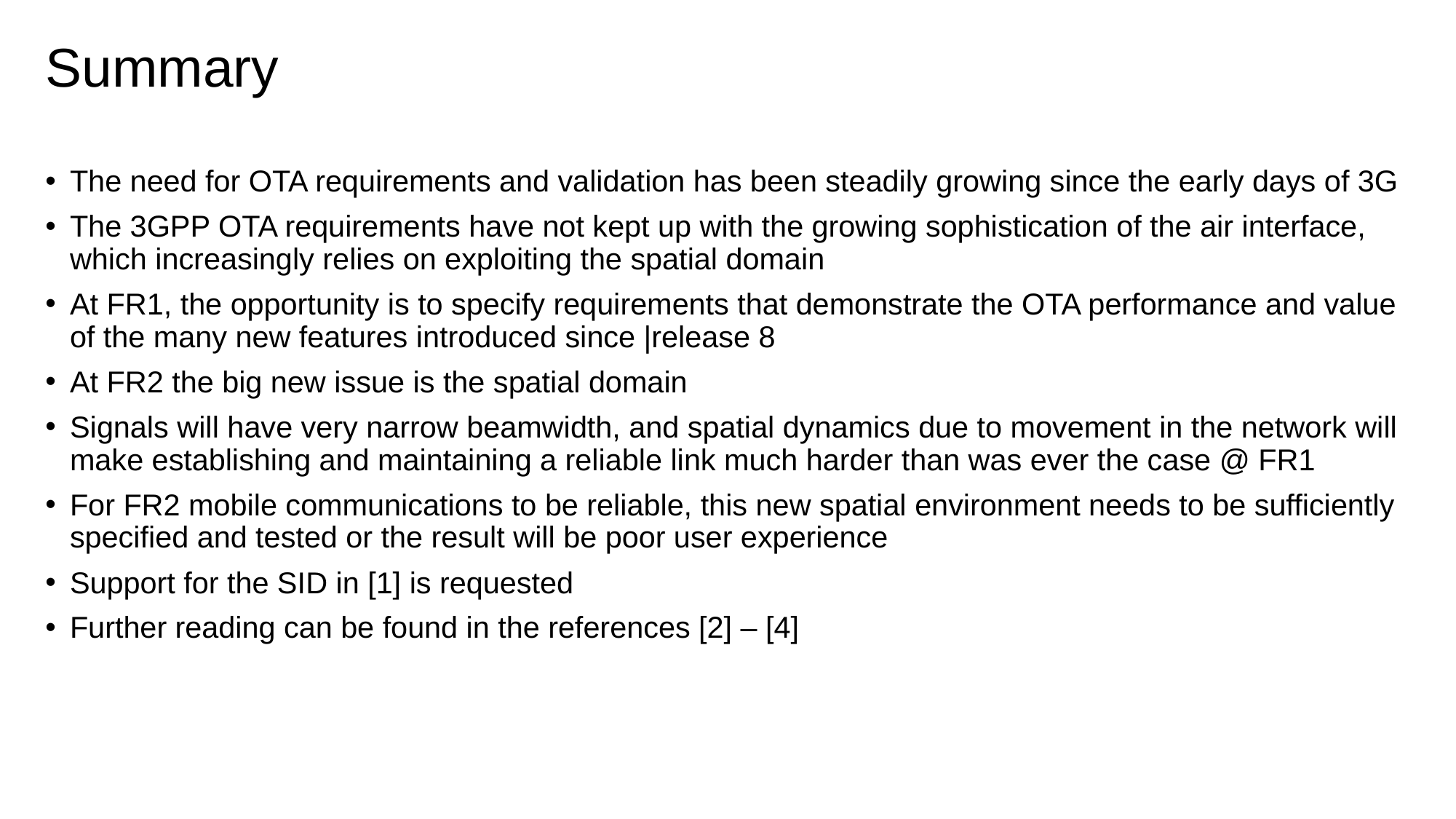

# Summary
The need for OTA requirements and validation has been steadily growing since the early days of 3G
The 3GPP OTA requirements have not kept up with the growing sophistication of the air interface, which increasingly relies on exploiting the spatial domain
At FR1, the opportunity is to specify requirements that demonstrate the OTA performance and value of the many new features introduced since |release 8
At FR2 the big new issue is the spatial domain
Signals will have very narrow beamwidth, and spatial dynamics due to movement in the network will make establishing and maintaining a reliable link much harder than was ever the case @ FR1
For FR2 mobile communications to be reliable, this new spatial environment needs to be sufficiently specified and tested or the result will be poor user experience
Support for the SID in [1] is requested
Further reading can be found in the references [2] – [4]